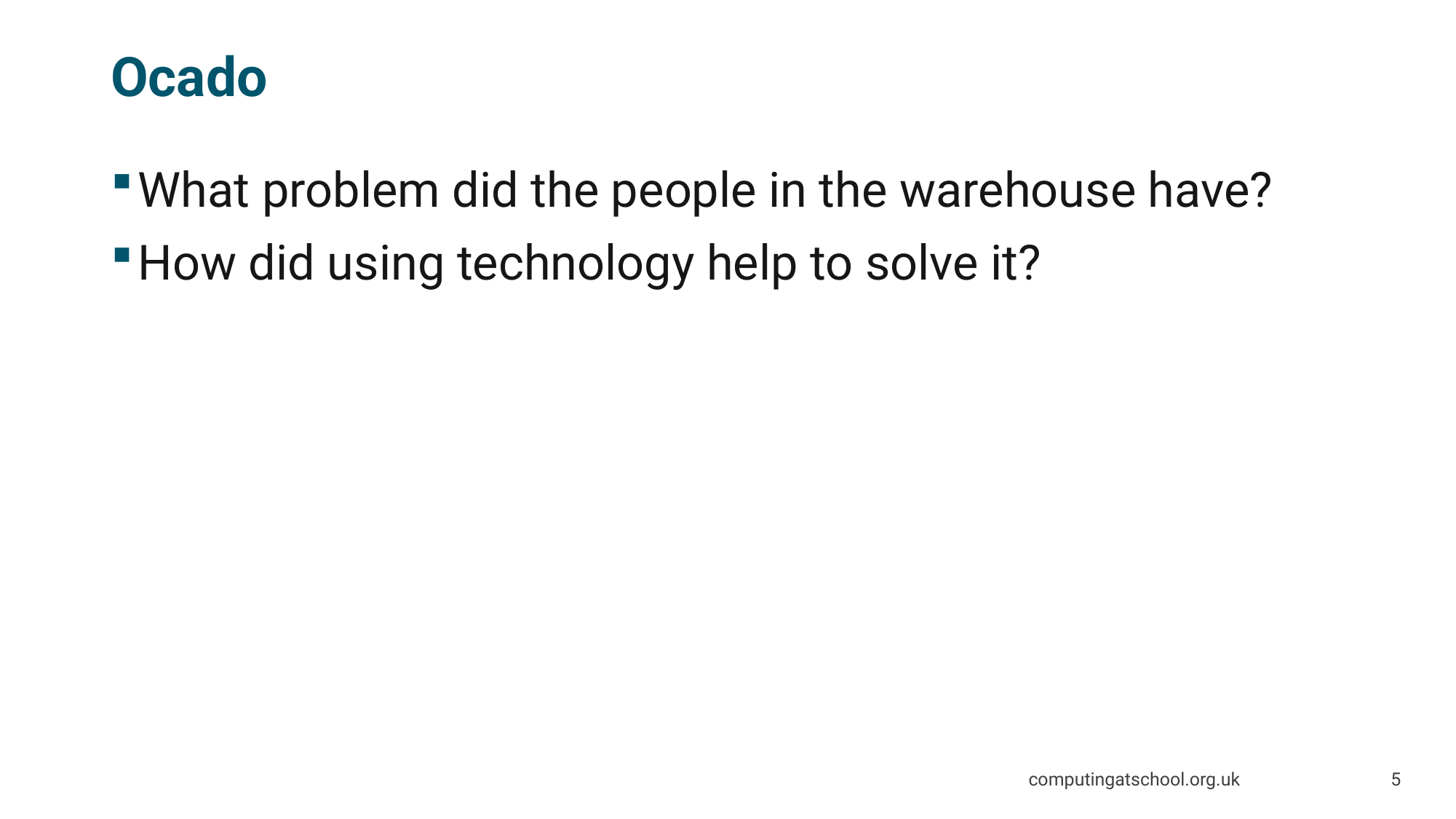

# Ocado
What problem did the people in the warehouse have?
How did using technology help to solve it?
computingatschool.org.uk
5